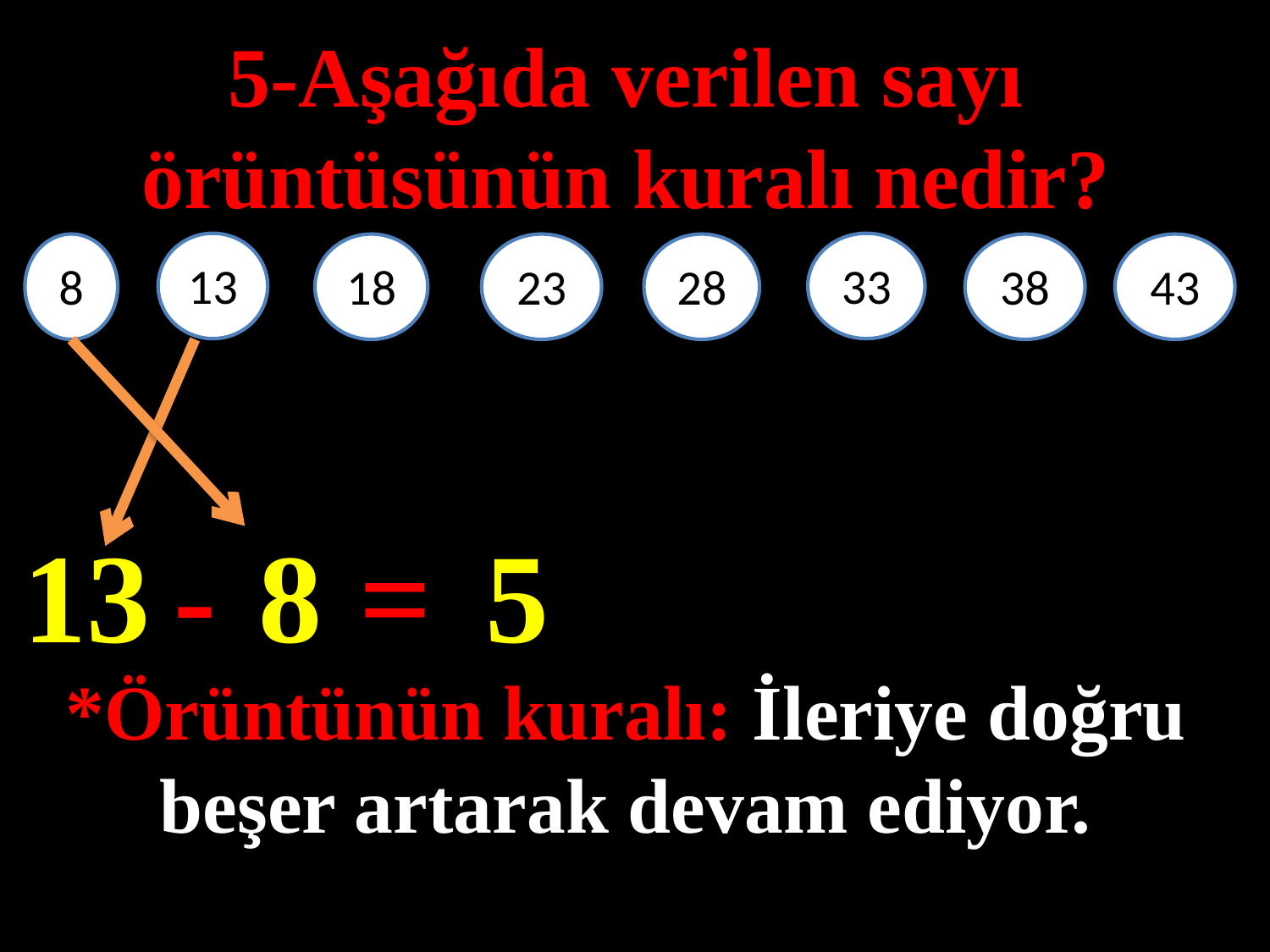

5-Aşağıda verilen sayı örüntüsünün kuralı nedir?
33
13
8
18
23
28
38
43
#
=
13
-
8
5
*Örüntünün kuralı: İleriye doğru beşer artarak devam ediyor.